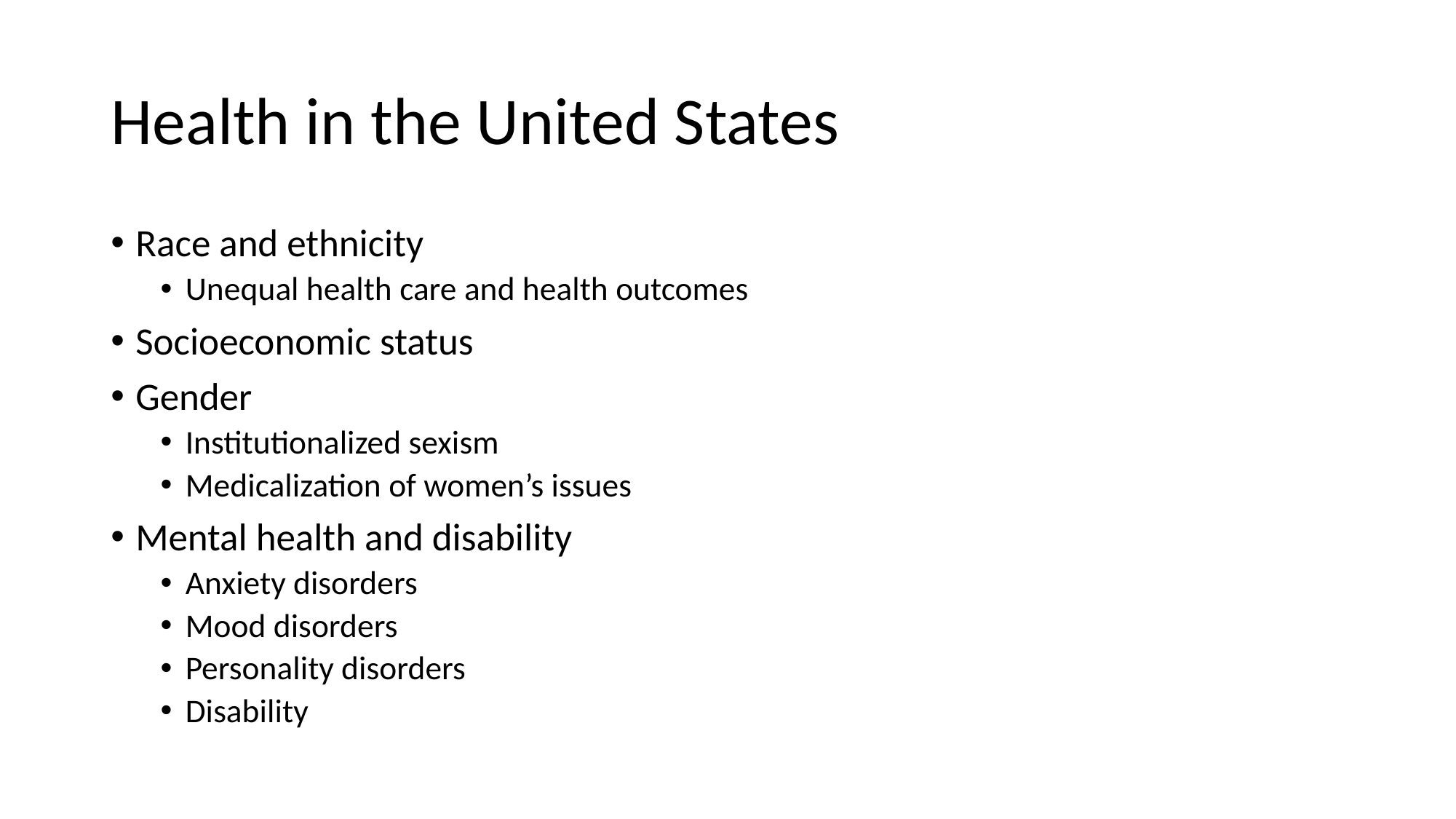

# Health in the United States
Race and ethnicity
Unequal health care and health outcomes
Socioeconomic status
Gender
Institutionalized sexism
Medicalization of women’s issues
Mental health and disability
Anxiety disorders
Mood disorders
Personality disorders
Disability